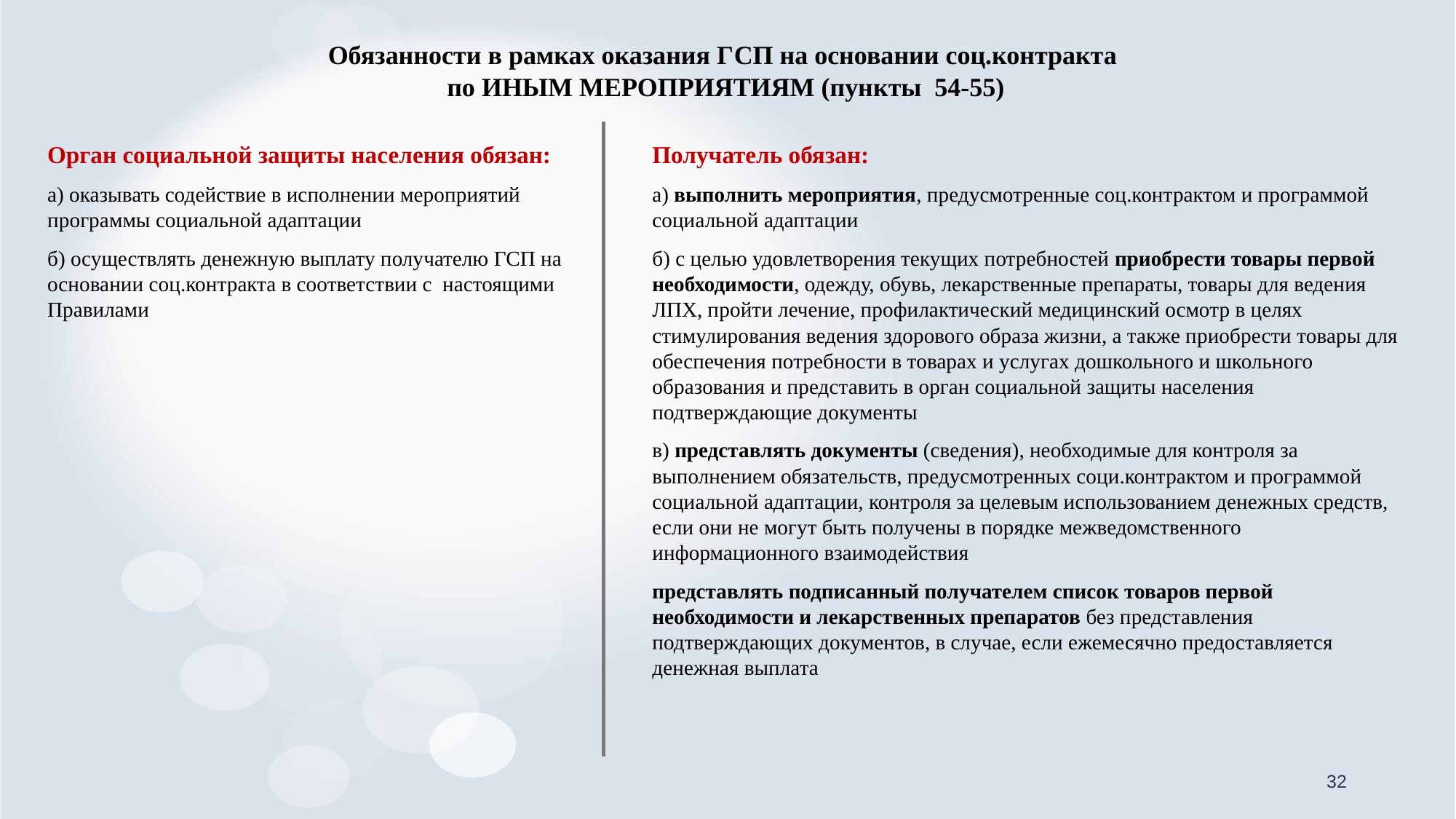

# Обязанности в рамках оказания ГСП на основании соц.контракта по ИНЫМ МЕРОПРИЯТИЯМ (пункты  54-55)
Орган социальной защиты населения обязан:
а) оказывать содействие в исполнении мероприятий программы социальной адаптации
б) осуществлять денежную выплату получателю ГСП на основании соц.контракта в соответствии с  настоящими Правилами
Получатель обязан:
а) выполнить мероприятия, предусмотренные соц.контрактом и программой социальной адаптации
б) с целью удовлетворения текущих потребностей приобрести товары первой необходимости, одежду, обувь, лекарственные препараты, товары для ведения ЛПХ, пройти лечение, профилактический медицинский осмотр в целях стимулирования ведения здорового образа жизни, а также приобрести товары для обеспечения потребности в товарах и услугах дошкольного и школьного образования и представить в орган социальной защиты населения подтверждающие документы
в) представлять документы (сведения), необходимые для контроля за выполнением обязательств, предусмотренных соци.контрактом и программой социальной адаптации, контроля за целевым использованием денежных средств, если они не могут быть получены в порядке межведомственного информационного взаимодействия
представлять подписанный получателем список товаров первой необходимости и лекарственных препаратов без представления подтверждающих документов, в случае, если ежемесячно предоставляется денежная выплата
32